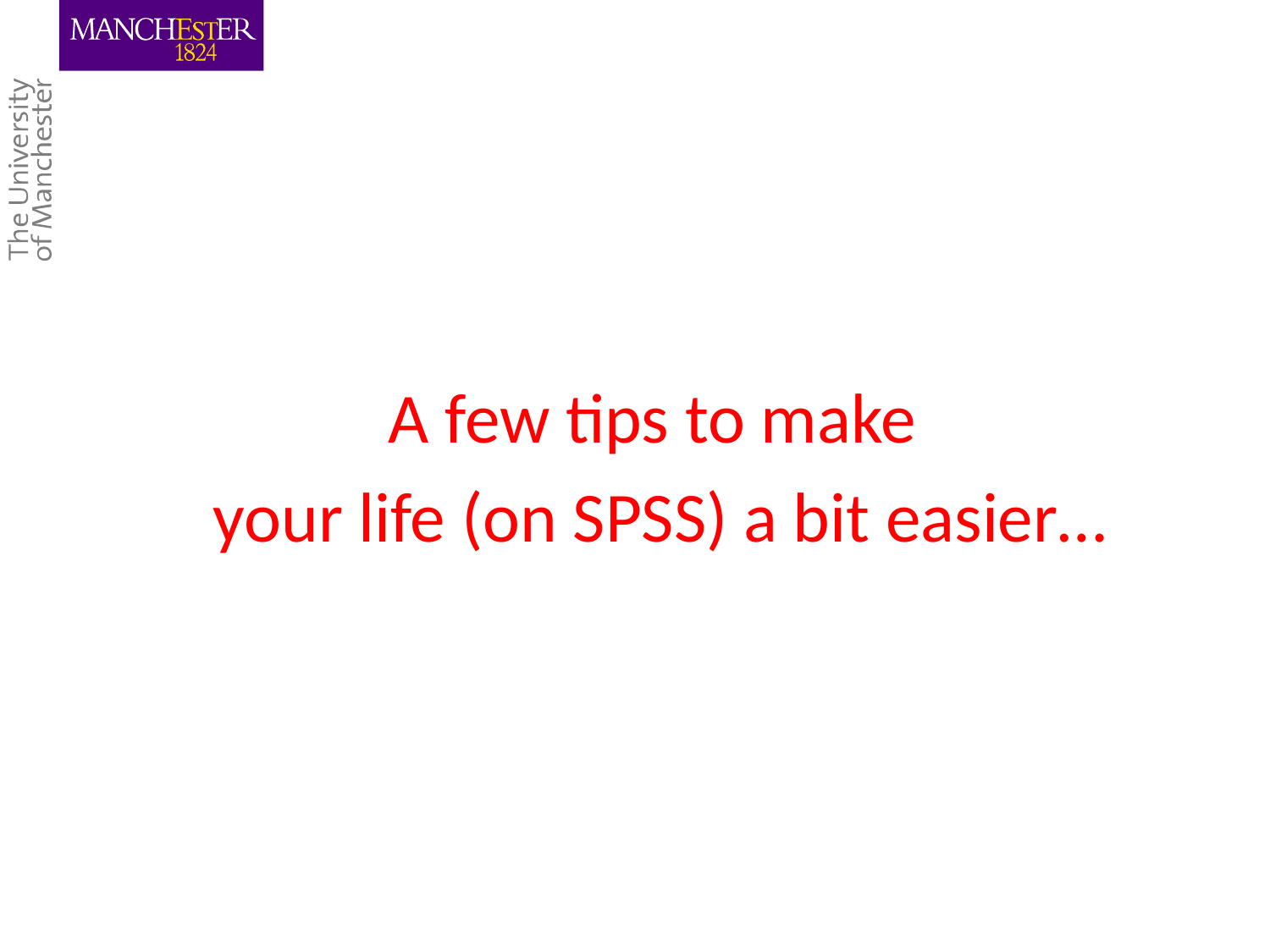

A few tips to make
your life (on SPSS) a bit easier…